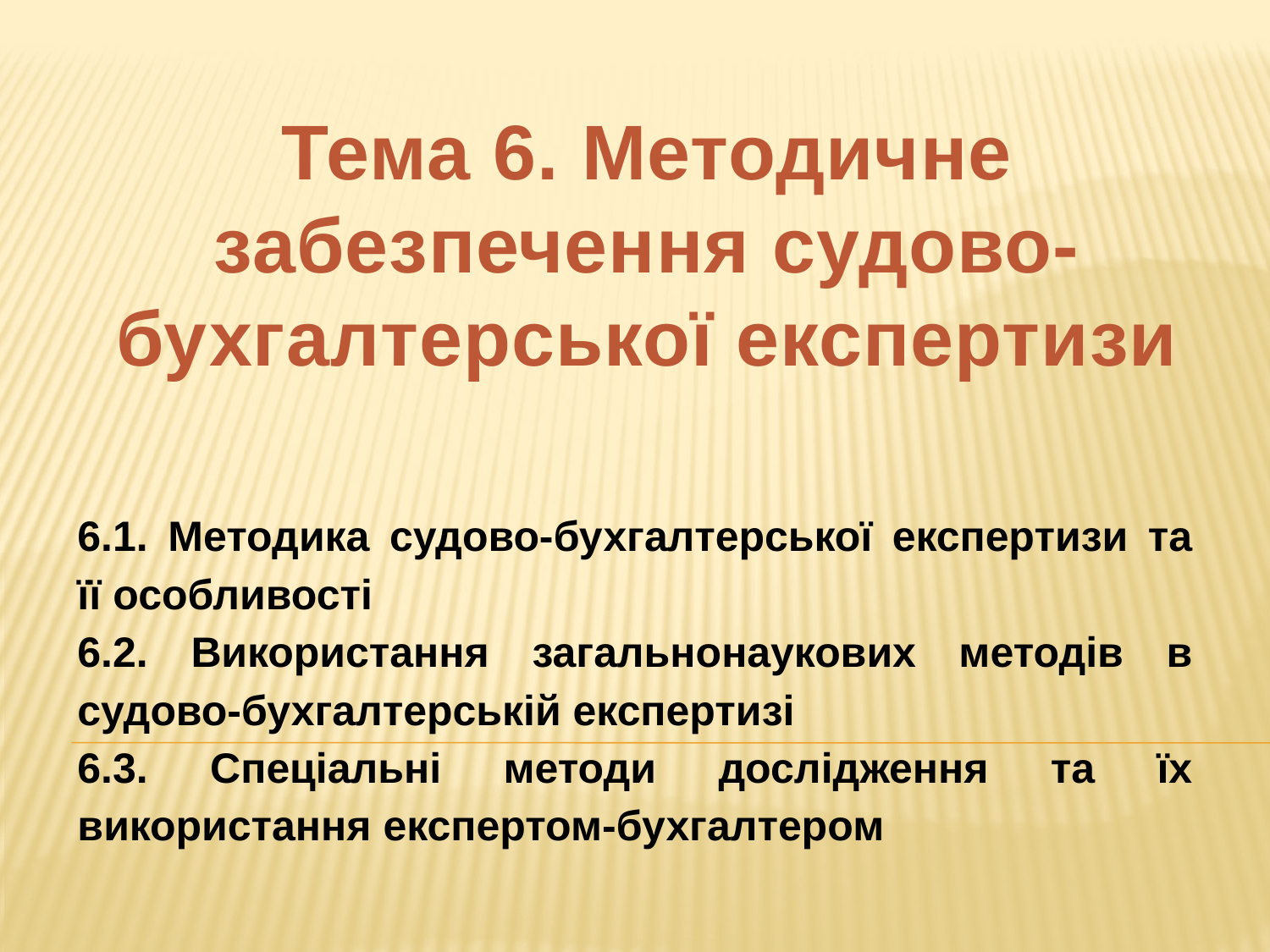

Тема 6. Методичне забезпечення судово-бухгалтерської експертизи
6.1. Методика судово-бухгалтерської експертизи та її особливості
6.2. Використання загальнонаукових методів в судово-бухгалтерській експертизі
6.3. Спеціальні методи дослідження та їх використання експертом-бухгалтером